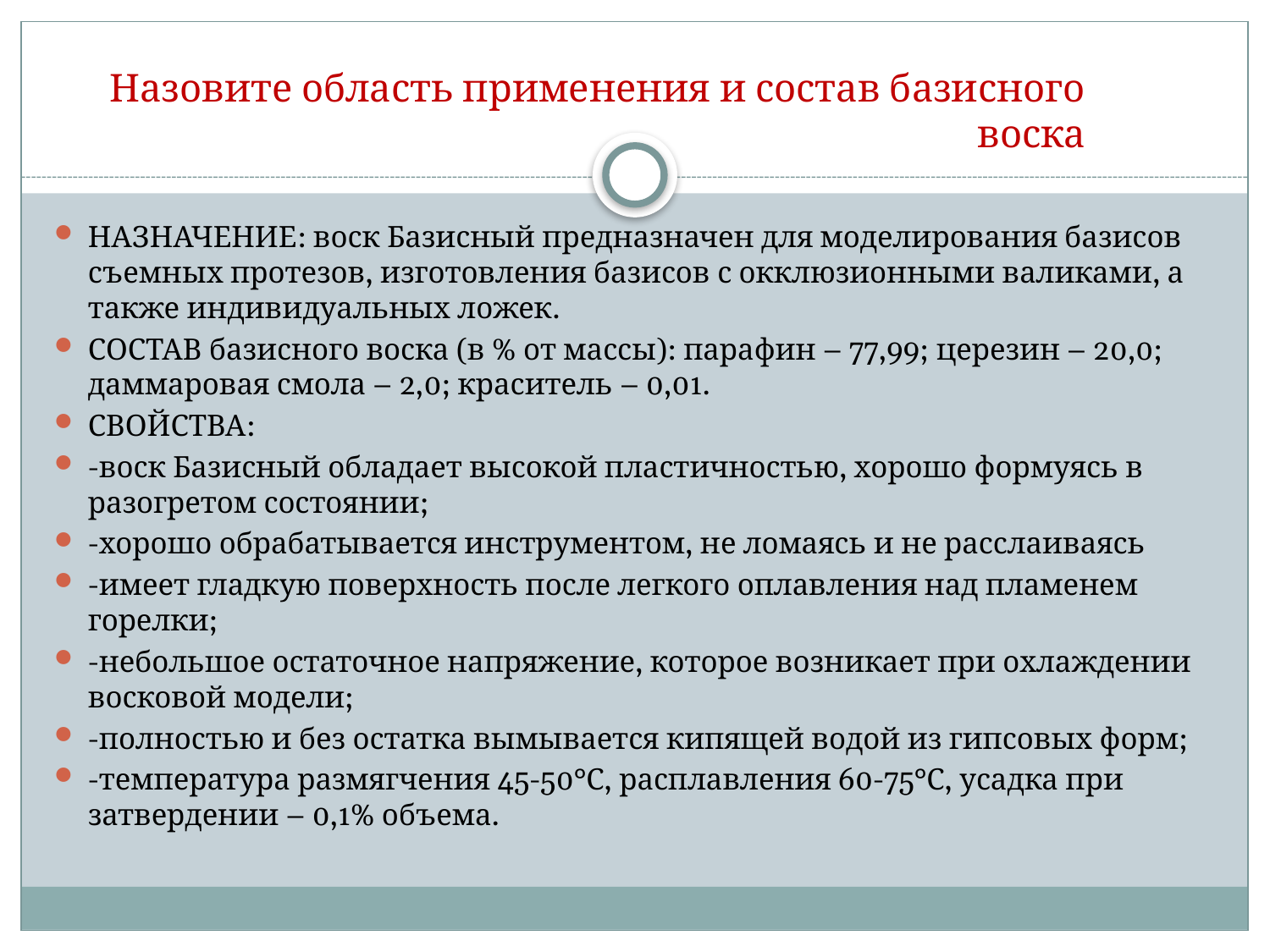

# Назовите область применения и состав базисного воска
НАЗНАЧЕНИЕ: воск Базисный предназначен для моделирования базисов съемных протезов, изготовления базисов с окклюзионными валиками, а также индивидуальных ложек.
СОСТАВ базисного воска (в % от массы): парафин – 77,99; церезин – 20,0; даммаровая смола – 2,0; краситель – 0,01.
СВОЙСТВА:
-воск Базисный обладает высокой пластичностью, хорошо формуясь в разогретом состоянии;
-хорошо обрабатывается инструментом, не ломаясь и не расслаиваясь
-имеет гладкую поверхность после легкого оплавления над пламенем горелки;
-небольшое остаточное напряжение, которое возникает при охлаждении восковой модели;
-полностью и без остатка вымывается кипящей водой из гипсовых форм;
-температура размягчения 45-50°С, расплавления 60-75°С, усадка при затвердении – 0,1% объема.